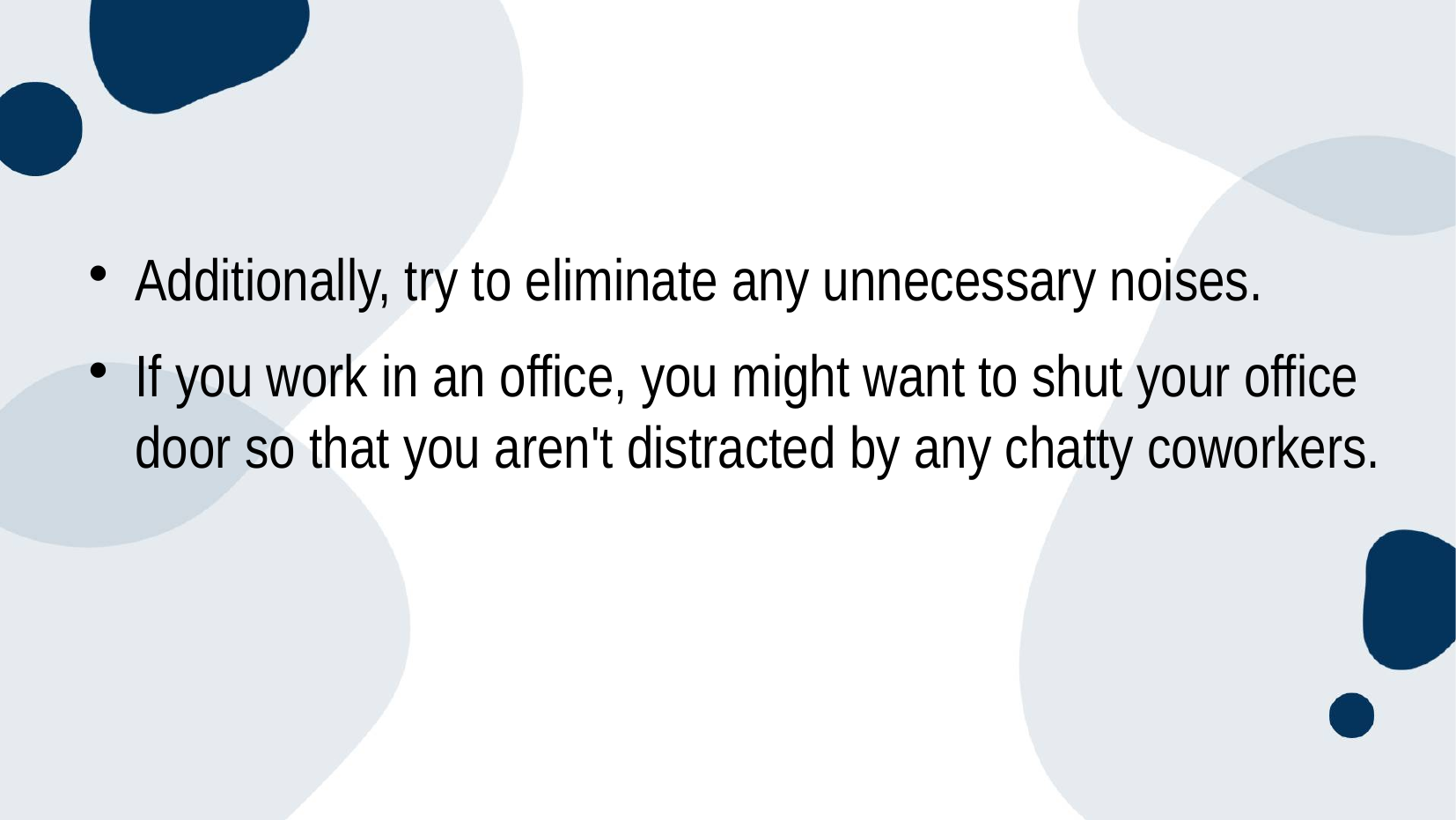

Additionally, try to eliminate any unnecessary noises.
If you work in an office, you might want to shut your office door so that you aren't distracted by any chatty coworkers.